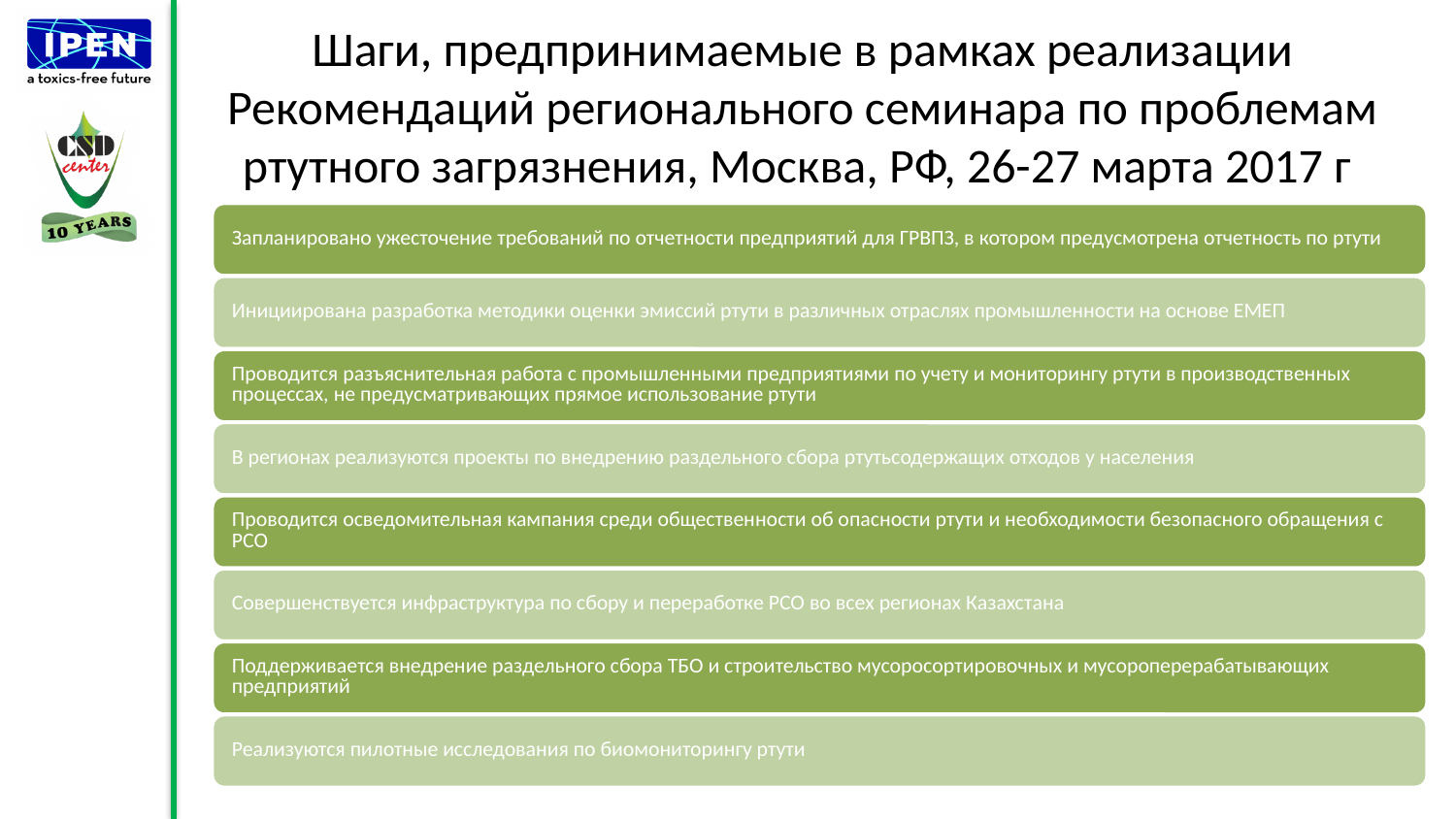

# Шаги, предпринимаемые в рамках реализации Рекомендаций регионального семинара по проблемам ртутного загрязнения, Москва, РФ, 26-27 марта 2017 г
Запланировано ужесточение требований по отчетности предприятий для ГРВПЗ, в котором предусмотрена отчетность по ртути
Инициирована разработка методики оценки эмиссий ртути в различных отраслях промышленности на основе ЕМЕП
Проводится разъяснительная работа с промышленными предприятиями по учету и мониторингу ртути в производственных процессах, не предусматривающих прямое использование ртути
В регионах реализуются проекты по внедрению раздельного сбора ртутьсодержащих отходов у населения
Проводится осведомительная кампания среди общественности об опасности ртути и необходимости безопасного обращения с РСО
Совершенствуется инфраструктура по сбору и переработке РСО во всех регионах Казахстана
Поддерживается внедрение раздельного сбора ТБО и строительство мусоросортировочных и мусороперерабатывающих предприятий
Реализуются пилотные исследования по биомониторингу ртути